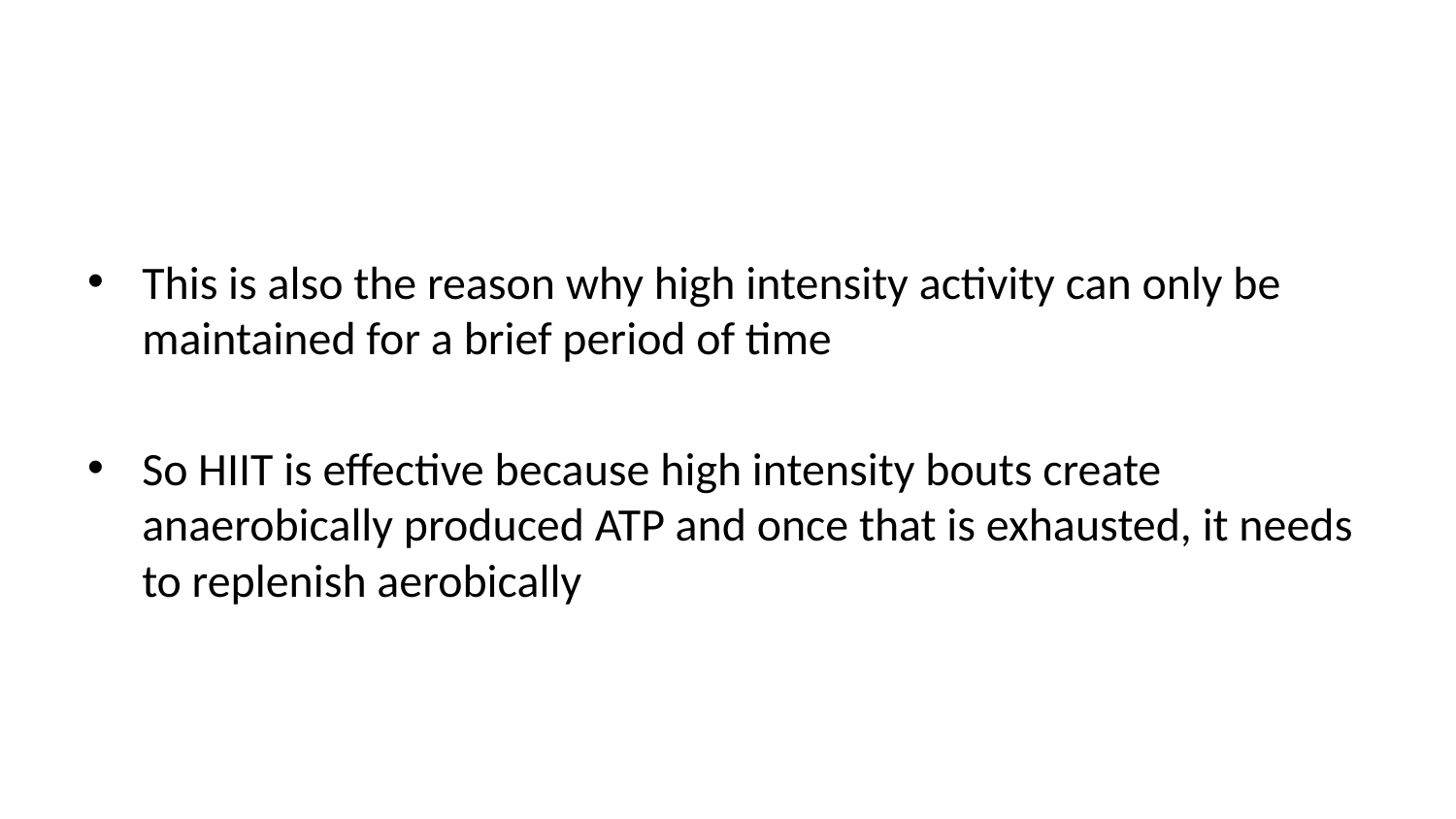

This is also the reason why high intensity activity can only be maintained for a brief period of time

So HIIT is effective because high intensity bouts create anaerobically produced ATP and once that is exhausted, it needs to replenish aerobically